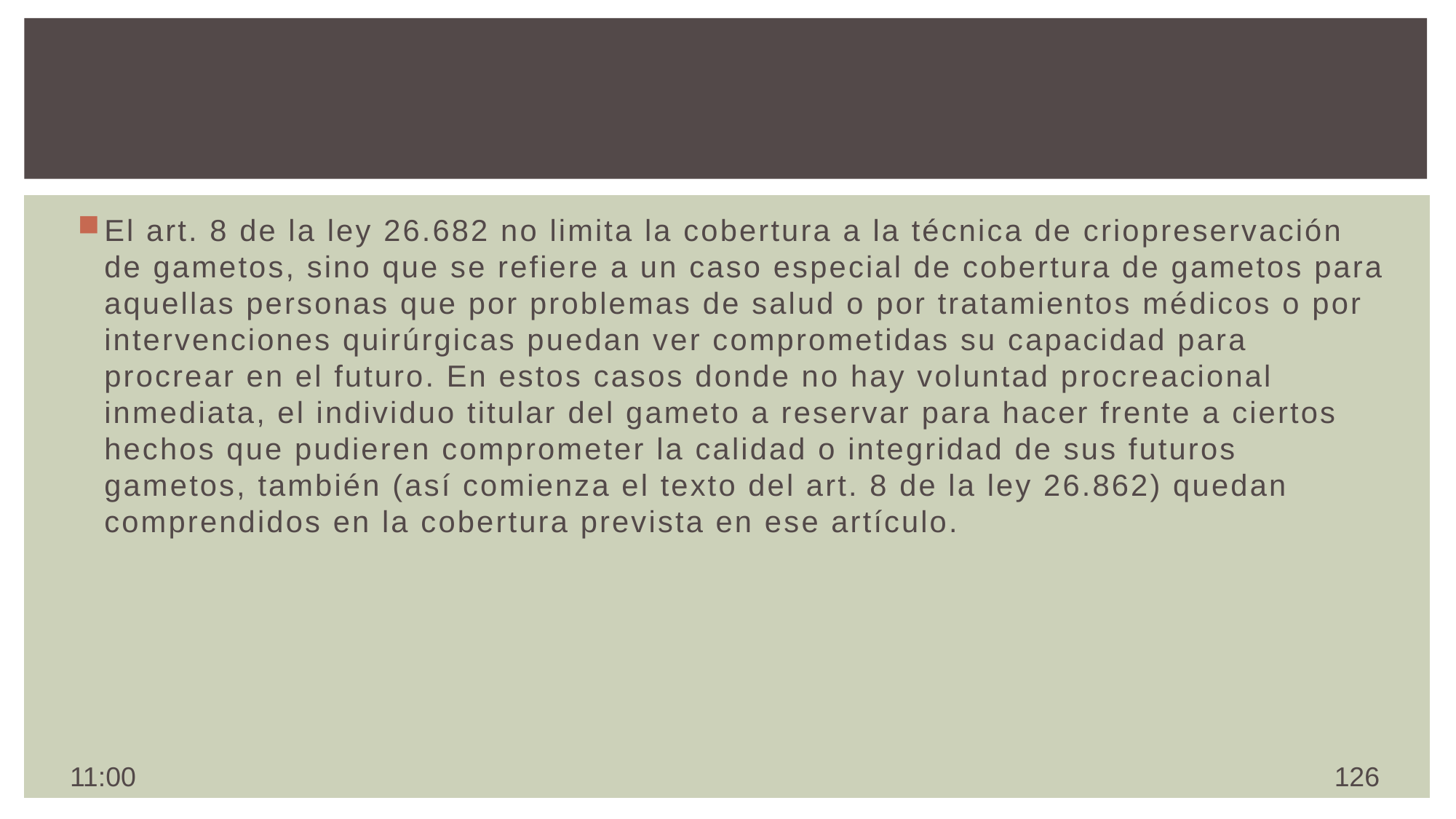

#
El art. 8 de la ley 26.682 no limita la cobertura a la técnica de criopreservación de gametos, sino que se refiere a un caso especial de cobertura de gametos para aquellas personas que por problemas de salud o por tratamientos médicos o por intervenciones quirúrgicas puedan ver comprometidas su capacidad para procrear en el futuro. En estos casos donde no hay voluntad procreacional inmediata, el individuo titular del gameto a reservar para hacer frente a ciertos hechos que pudieren comprometer la calidad o integridad de sus futuros gametos, también (así comienza el texto del art. 8 de la ley 26.862) quedan comprendidos en la cobertura prevista en ese artículo.
126
11:00